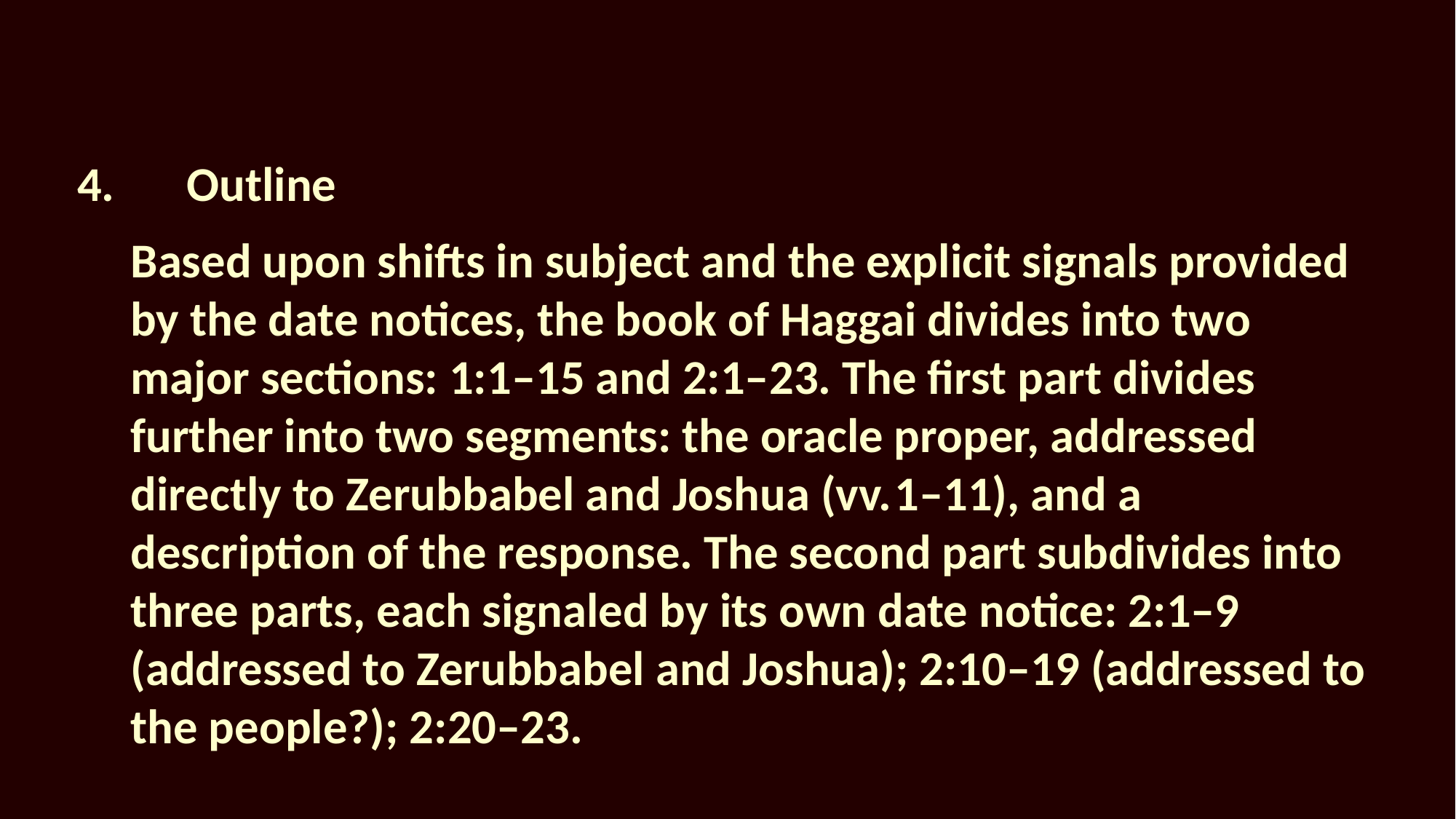

4.	Outline
Based upon shifts in subject and the explicit signals provided by the date notices, the book of Haggai divides into two major sections: 1:1–15 and 2:1–23. The first part divides further into two segments: the oracle proper, addressed directly to Zerubbabel and Joshua (vv.	1–11), and a description of the response. The second part subdivides into three parts, each signaled by its own date notice: 2:1–9 (addressed to Zerubbabel and Joshua); 2:10–19 (addressed to the people?); 2:20–23.